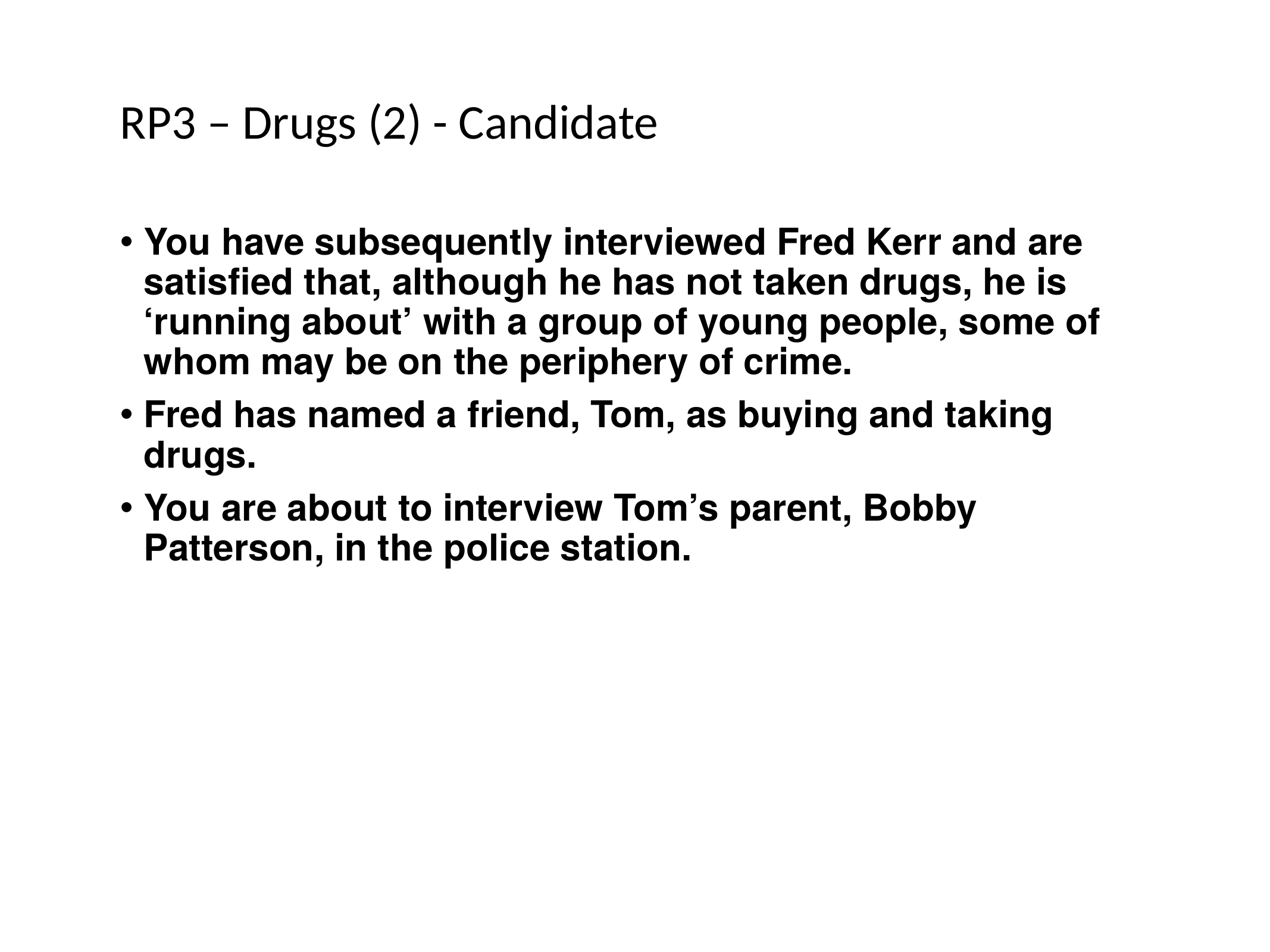

# RP3 – Drugs (2) - Candidate
You have subsequently interviewed Fred Kerr and are satisfied that, although he has not taken drugs, he is ‘running about’ with a group of young people, some of whom may be on the periphery of crime.
Fred has named a friend, Tom, as buying and taking drugs.
You are about to interview Tom’s parent, Bobby Patterson, in the police station.